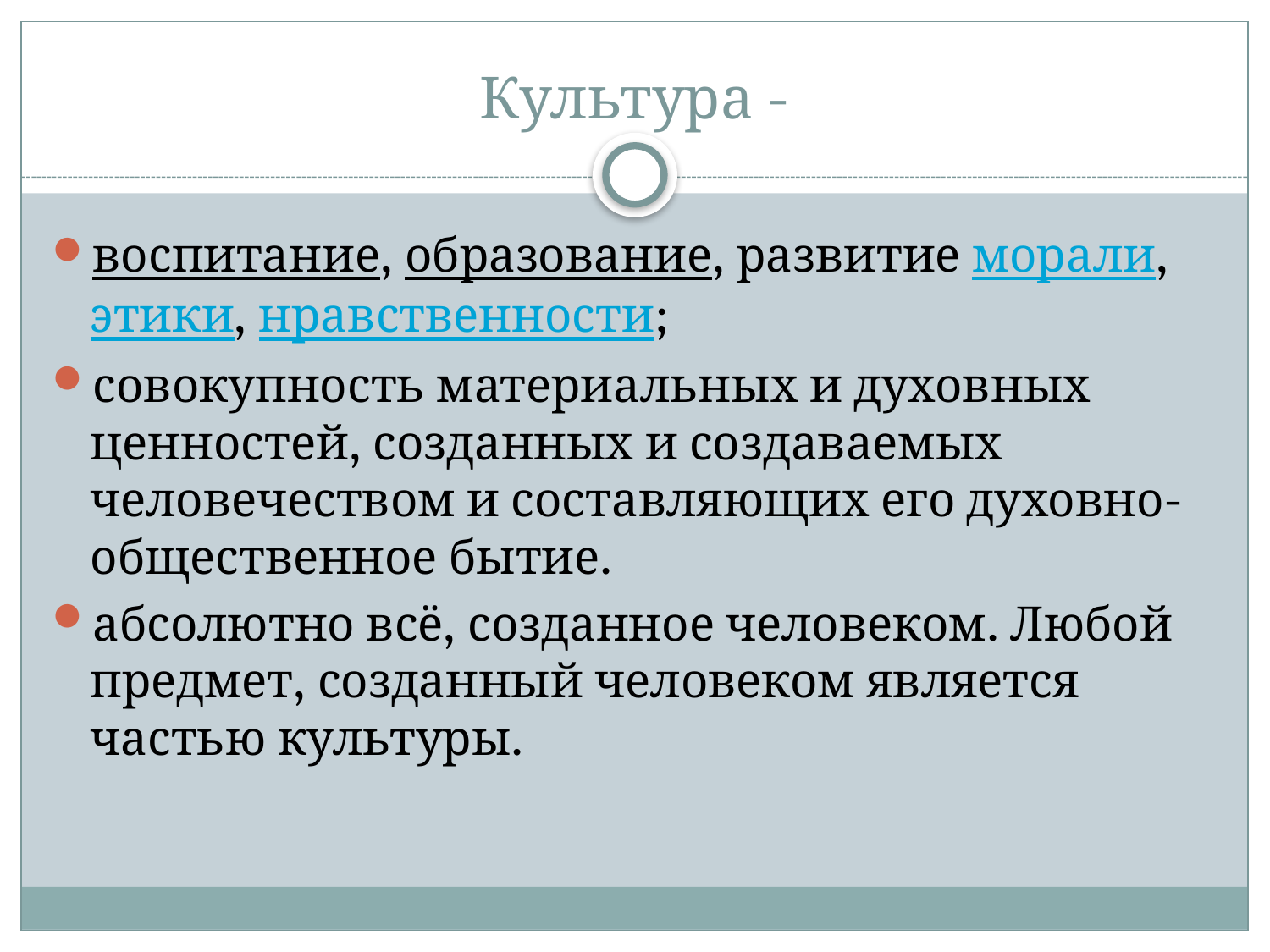

# Культура -
воспитание, образование, развитие морали, этики, нравственности;
совокупность материальных и духовных ценностей, созданных и создаваемых человечеством и составляющих его духовно-общественное бытие.
абсолютно всё, созданное человеком. Любой предмет, созданный человеком является частью культуры.